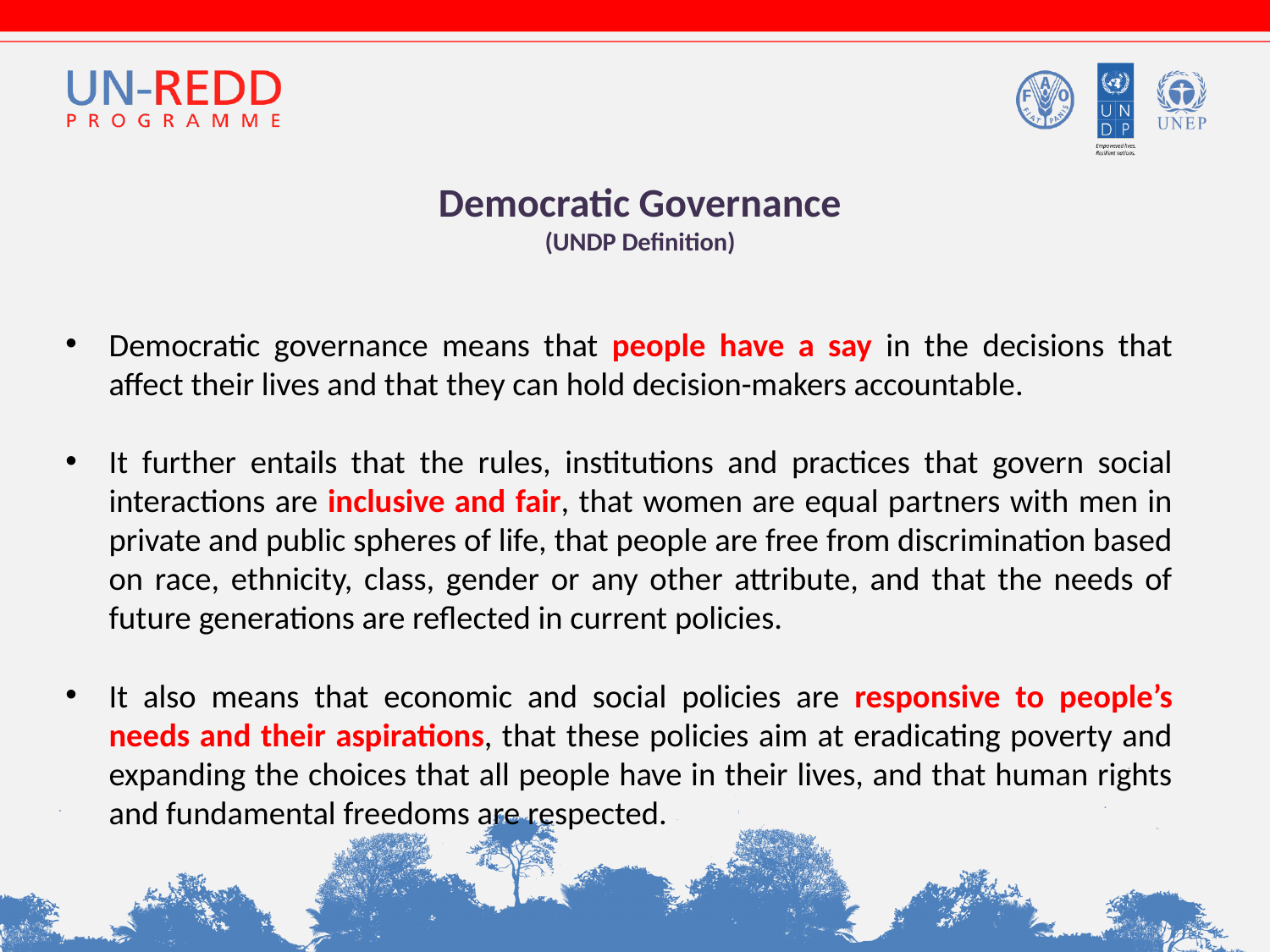

# Democratic Governance (UNDP Definition)
Democratic governance means that people have a say in the decisions that affect their lives and that they can hold decision-makers accountable.

It further entails that the rules, institutions and practices that govern social interactions are inclusive and fair, that women are equal partners with men in private and public spheres of life, that people are free from discrimination based on race, ethnicity, class, gender or any other attribute, and that the needs of future generations are reflected in current policies.

It also means that economic and social policies are responsive to people’s needs and their aspirations, that these policies aim at eradicating poverty and expanding the choices that all people have in their lives, and that human rights and fundamental freedoms are respected.